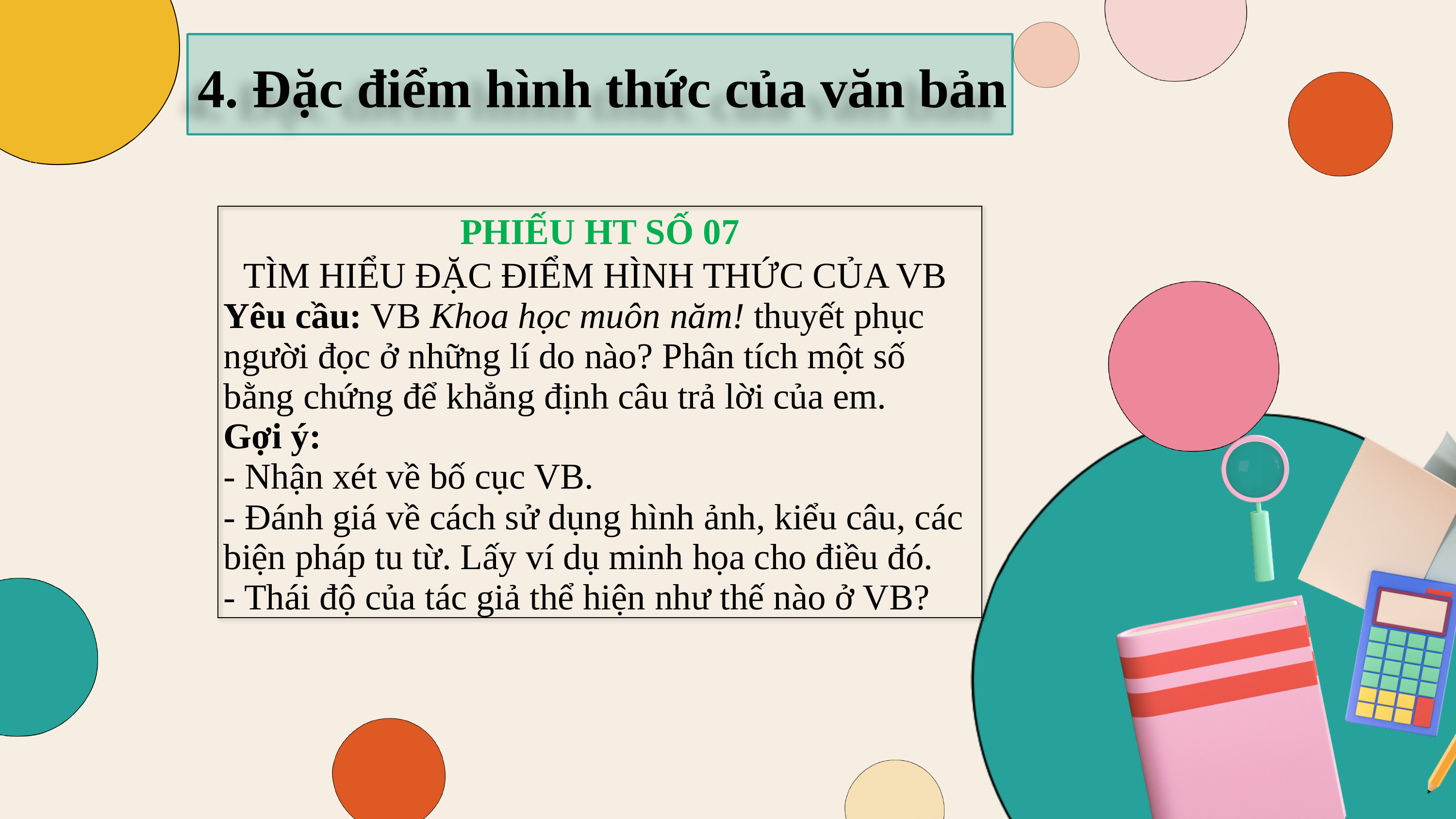

4. Đặc điểm hình thức của văn bản

| PHIẾU HT SỐ 07 TÌM HIỂU ĐẶC ĐIỂM HÌNH THỨC CỦA VB Yêu cầu: VB Khoa học muôn năm! thuyết phục người đọc ở những lí do nào? Phân tích một số bằng chứng để khẳng định câu trả lời của em. Gợi ý: - Nhận xét về bố cục VB. - Đánh giá về cách sử dụng hình ảnh, kiểu câu, các biện pháp tu từ. Lấy ví dụ minh họa cho điều đó. - Thái độ của tác giả thể hiện như thế nào ở VB? |
| --- |